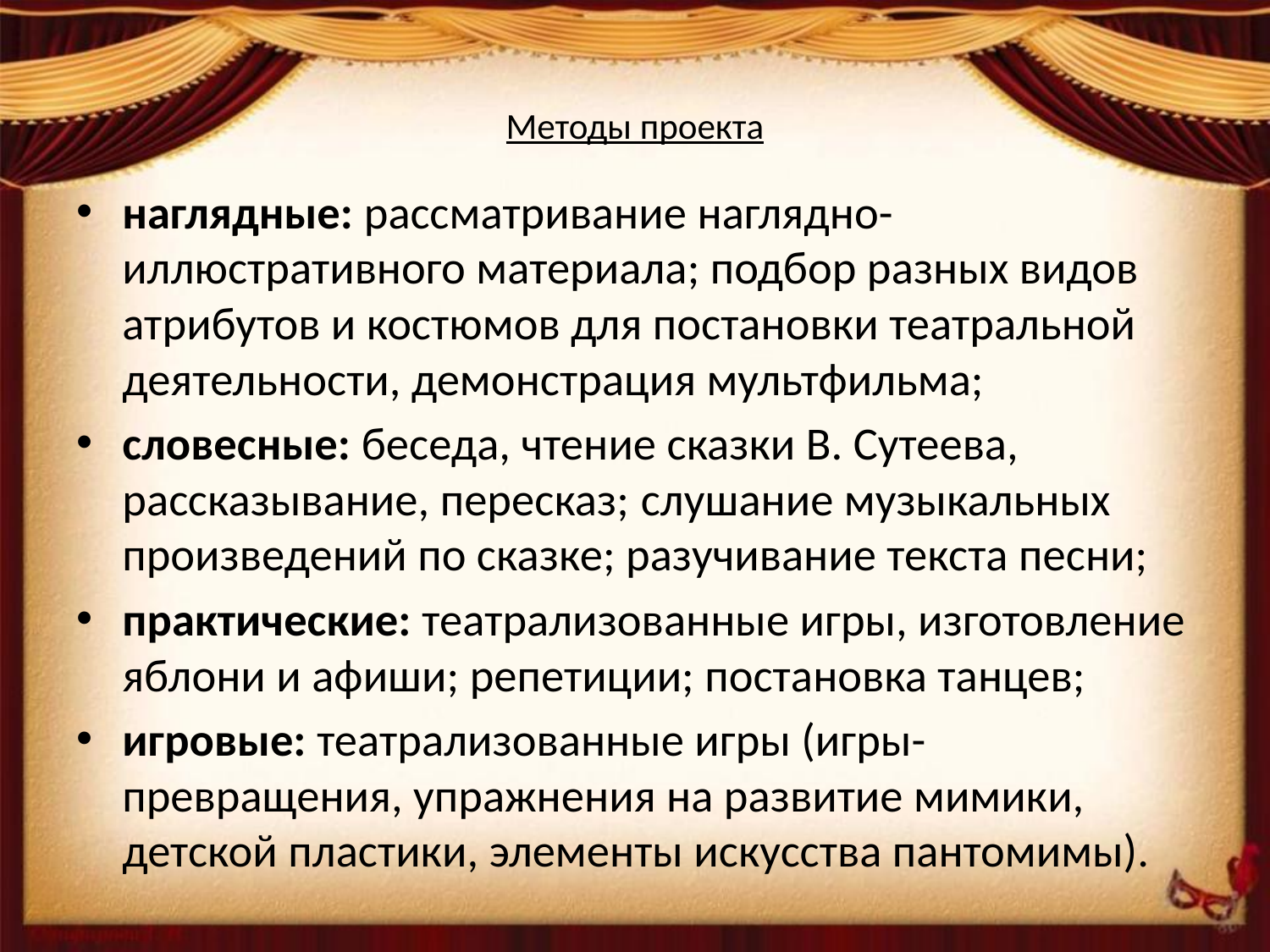

# Методы проекта
наглядные: рассматривание наглядно-иллюстративного материала; подбор разных видов атрибутов и костюмов для постановки театральной деятельности, демонстрация мультфильма;
словесные: беседа, чтение сказки В. Сутеева, рассказывание, пересказ; слушание музыкальных произведений по сказке; разучивание текста песни;
практические: театрализованные игры, изготовление яблони и афиши; репетиции; постановка танцев;
игровые: театрализованные игры (игры-превращения, упражнения на развитие мимики, детской пластики, элементы искусства пантомимы).